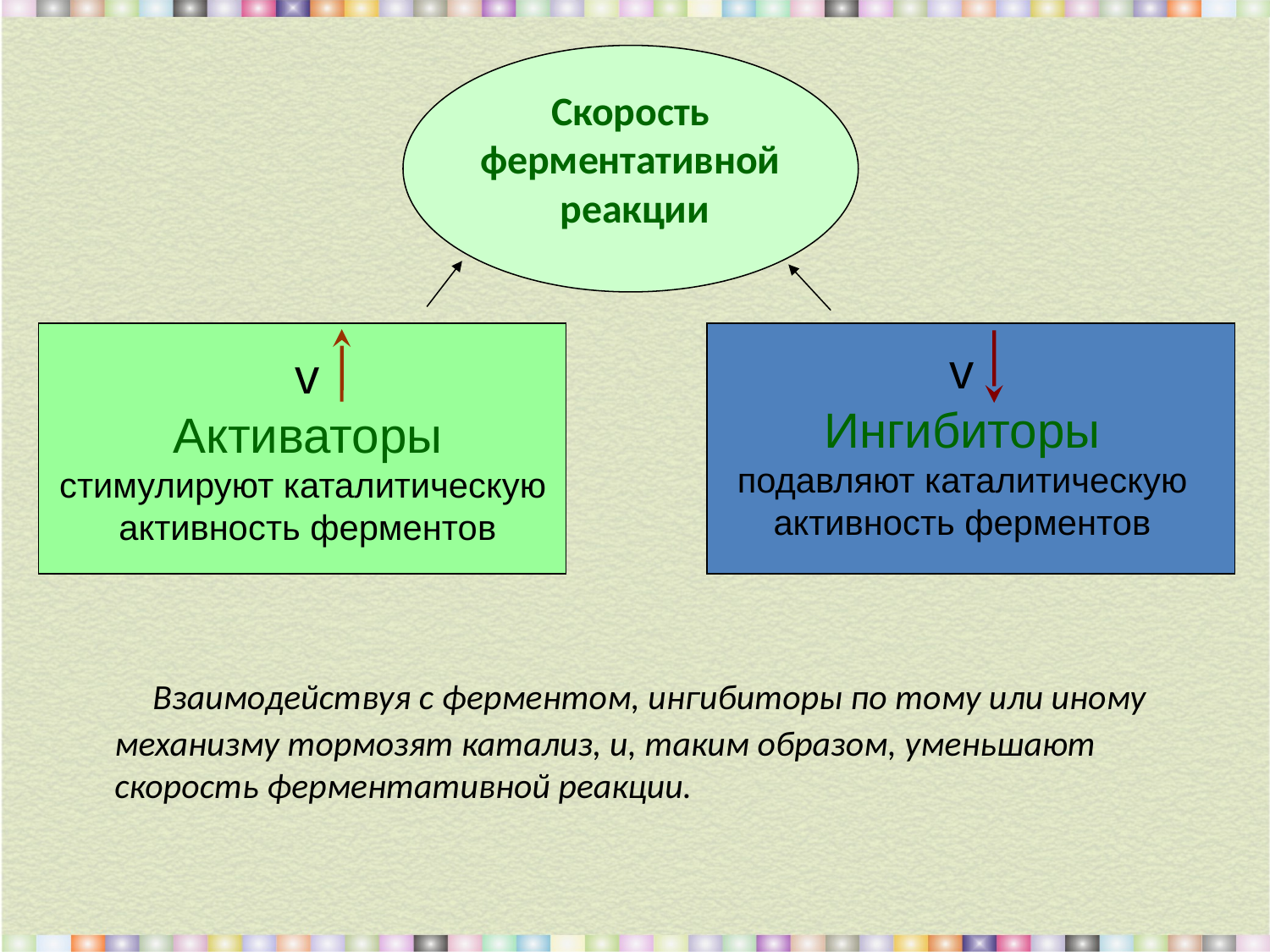

# Cкорость ферментативной реакции

v
Ингибиторы
подавляют каталитическую
активность ферментов
v
Активаторы
стимулируют каталитическую
активность ферментов
	   Взаимодействуя с ферментом, ингибиторы по тому или иному механизму тормозят катализ, и, таким образом, уменьшают скорость ферментативной реакции.